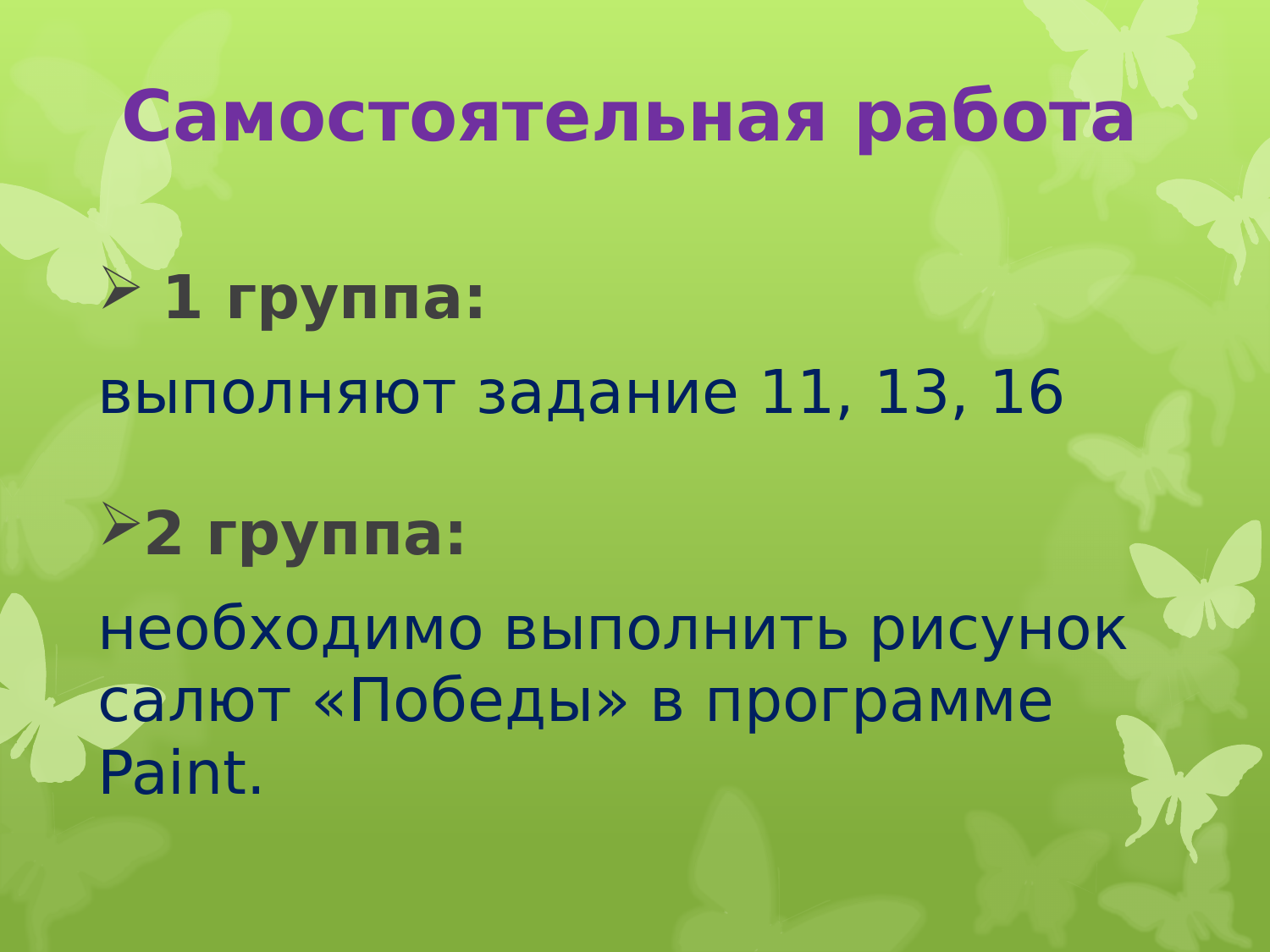

# Самостоятельная работа
 1 группа:
выполняют задание 11, 13, 16

2 группа:
необходимо выполнить рисунок салют «Победы» в программе Paint.